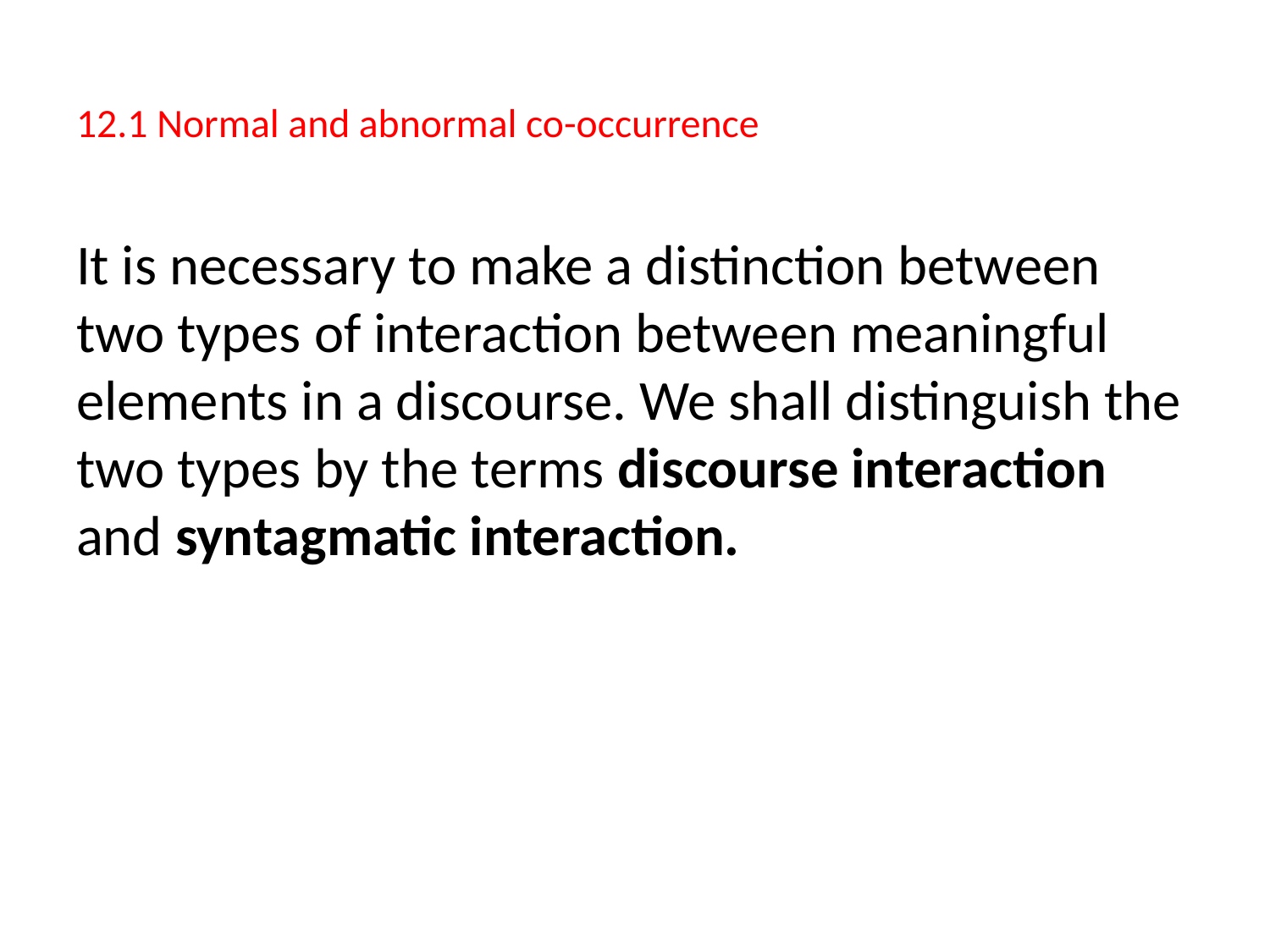

# 12.1 Normal and abnormal co-occurrence
It is necessary to make a distinction between two types of interaction between meaningful elements in a discourse. We shall distinguish the two types by the terms discourse interaction and syntagmatic interaction.